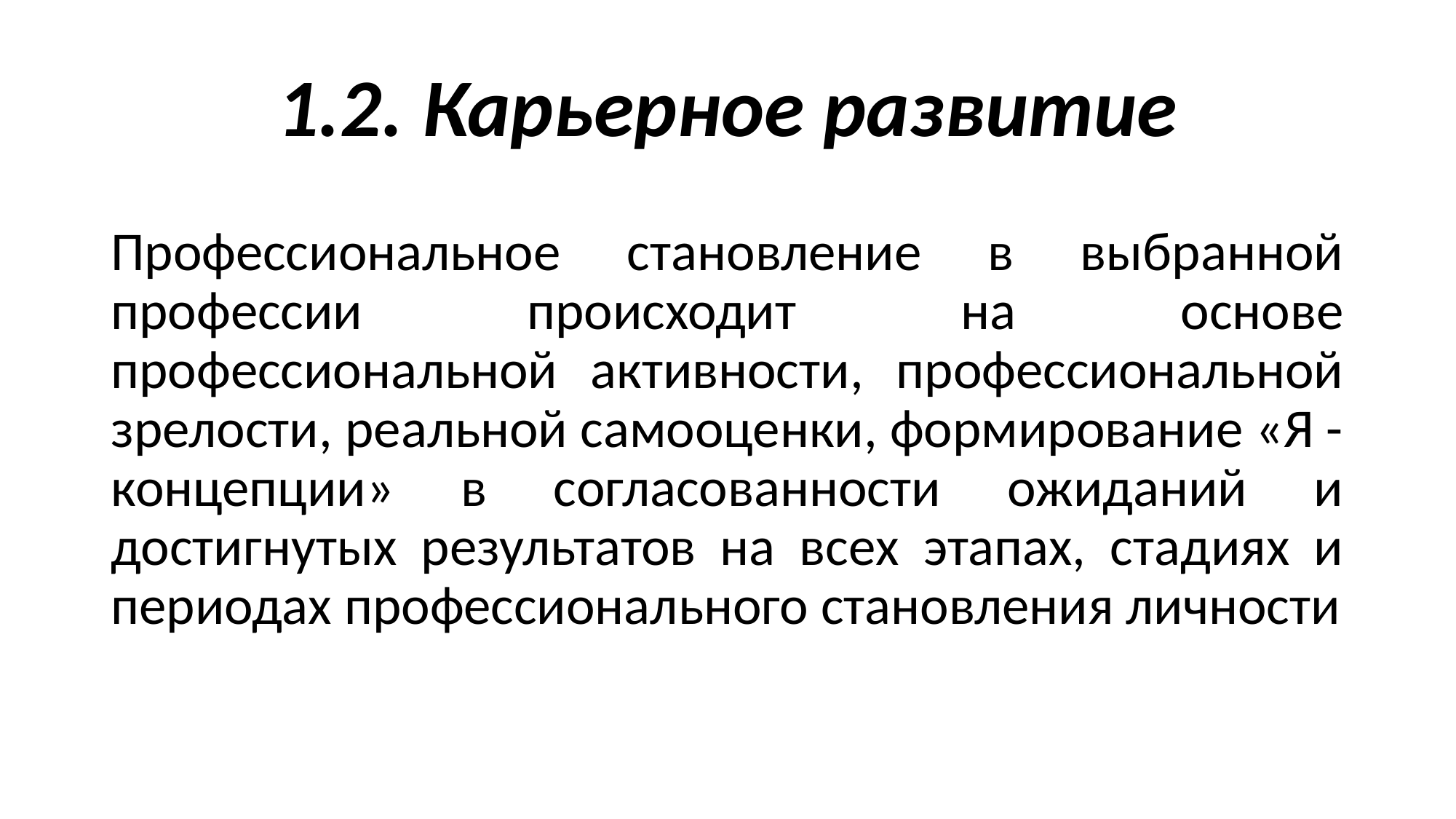

# 1.2. Карьерное развитие
Профессиональное становление в выбранной профессии происходит на основе профессиональной активности, профессиональной зрелости, реальной самооценки, формирование «Я - концепции» в согласованности ожиданий и достигнутых результатов на всех этапах, стадиях и периодах профессионального становления личности